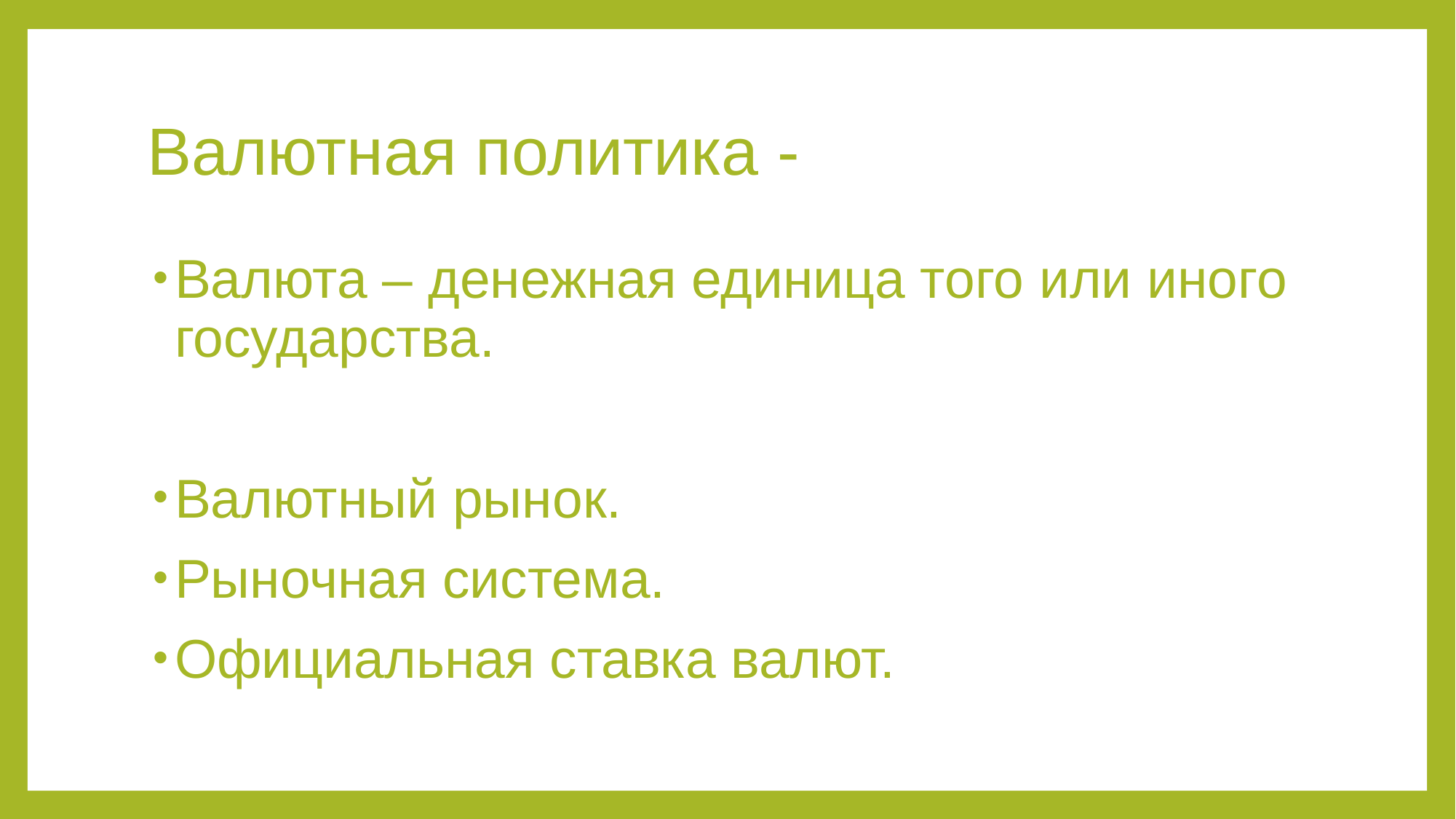

# Валютная политика -
Валюта – денежная единица того или иного государства.

Валютный рынок.
Рыночная система.
Официальная ставка валют.